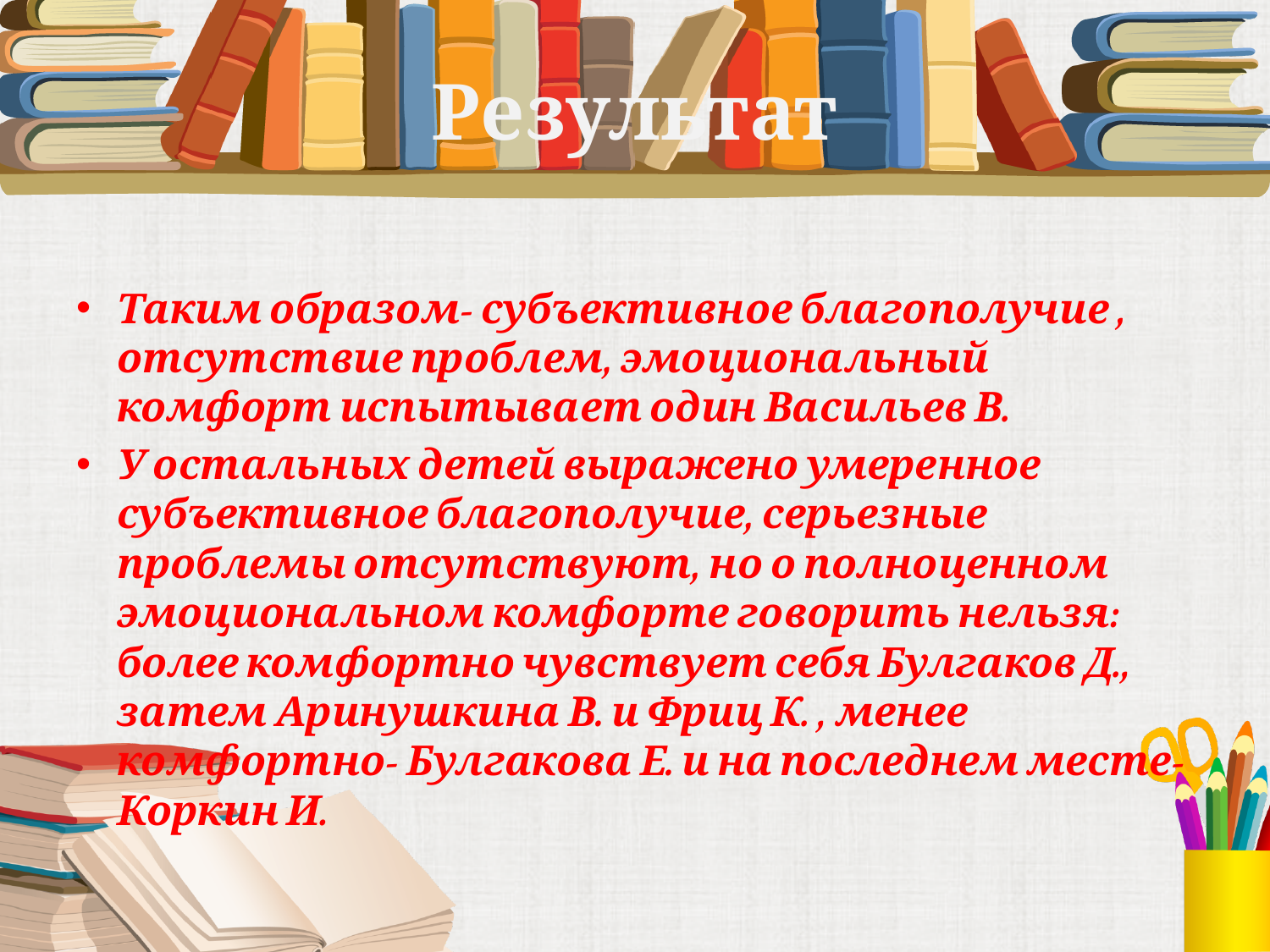

# Результат

Таким образом- субъективное благополучие , отсутствие проблем, эмоциональный комфорт испытывает один Васильев В.
У остальных детей выражено умеренное субъективное благополучие, серьезные проблемы отсутствуют, но о полноценном эмоциональном комфорте говорить нельзя: более комфортно чувствует себя Булгаков Д., затем Аринушкина В. и Фриц К. , менее комфортно- Булгакова Е. и на последнем месте- Коркин И.